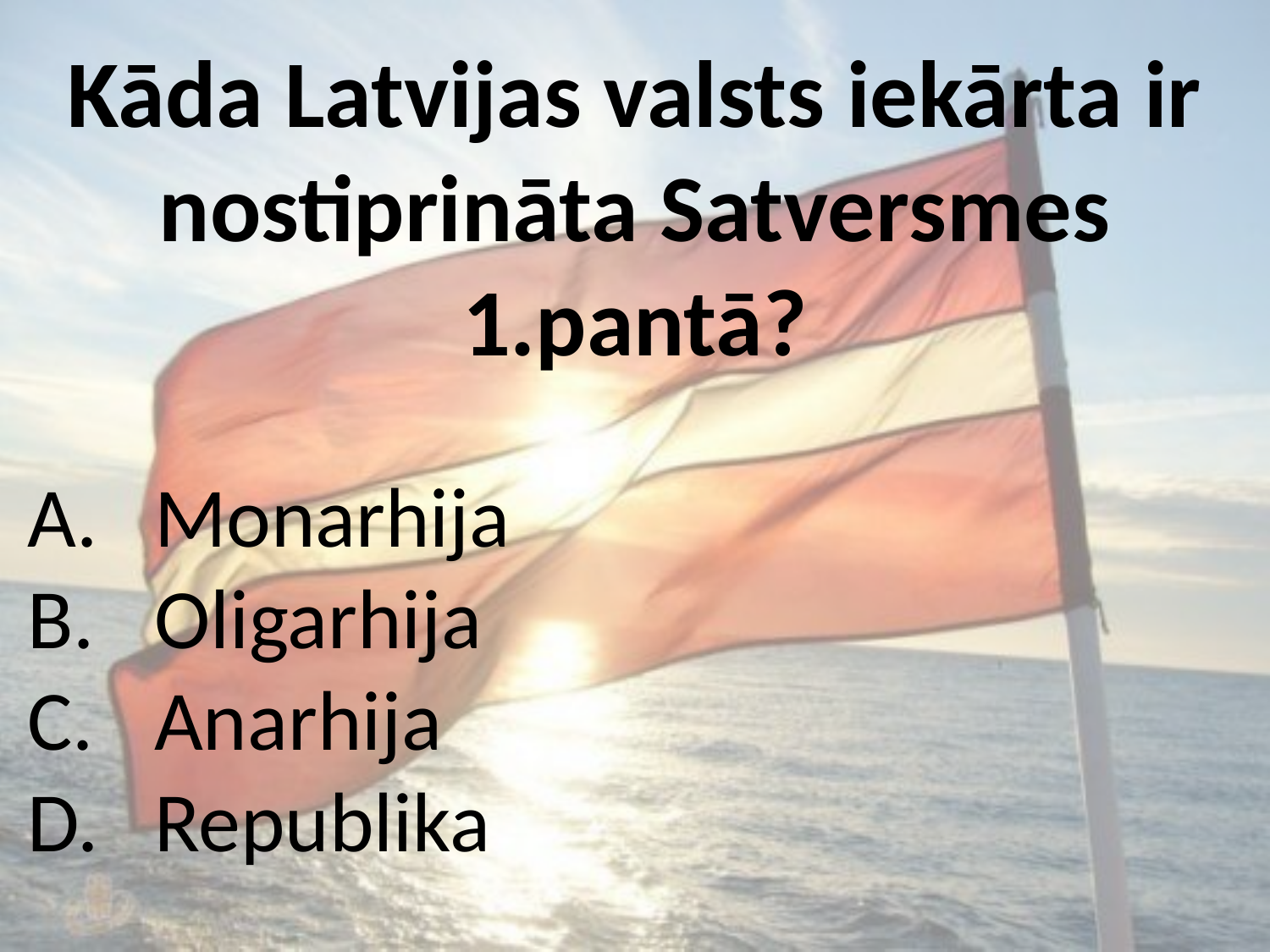

Kāda Latvijas valsts iekārta ir nostiprināta Satversmes 1.pantā?
Monarhija
Oligarhija
Anarhija
Republika